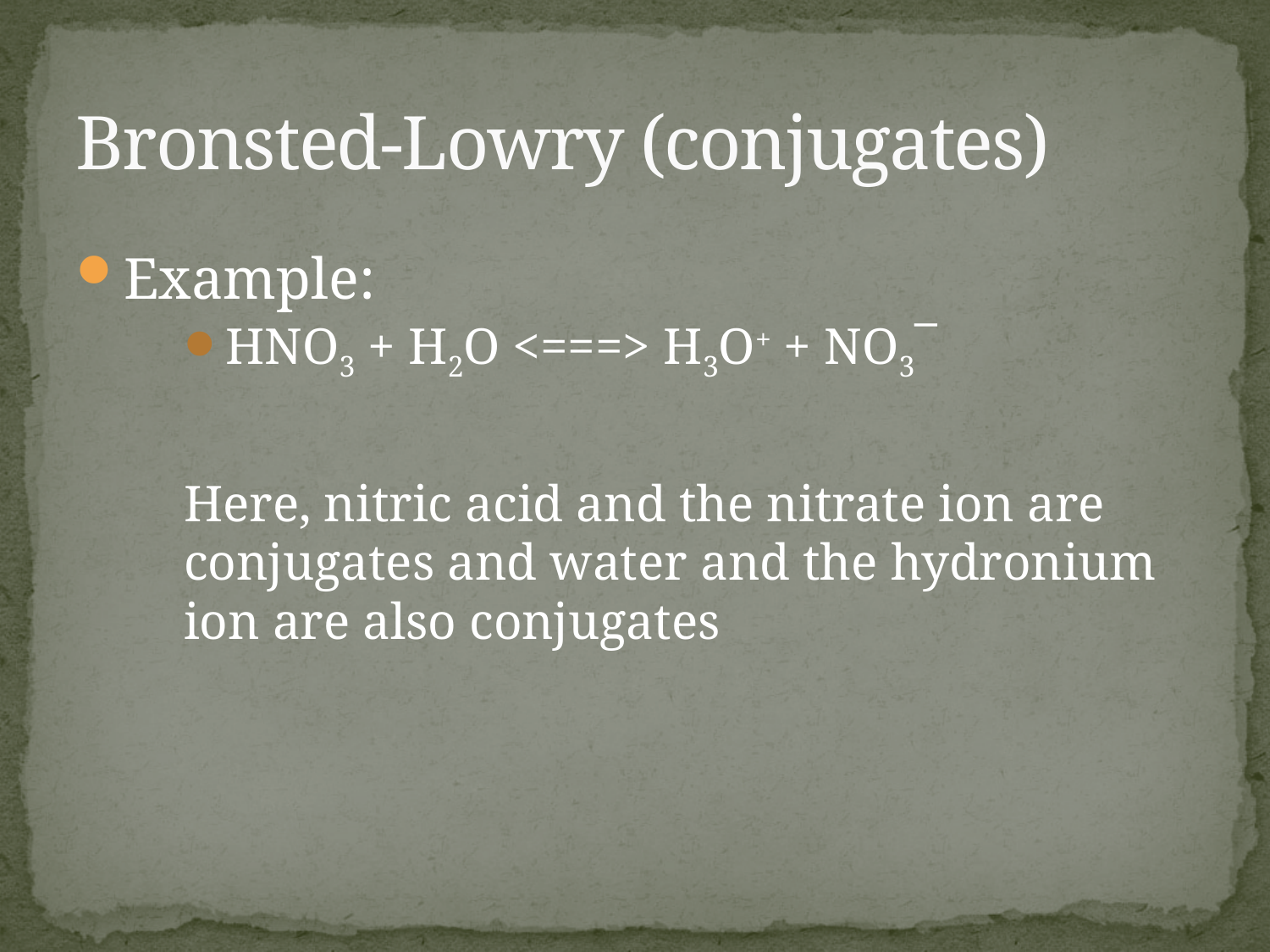

# Bronsted-Lowry (conjugates)
Example:
HNO3 + H2O <===> H3O+ + NO3¯

Here, nitric acid and the nitrate ion are conjugates and water and the hydronium ion are also conjugates